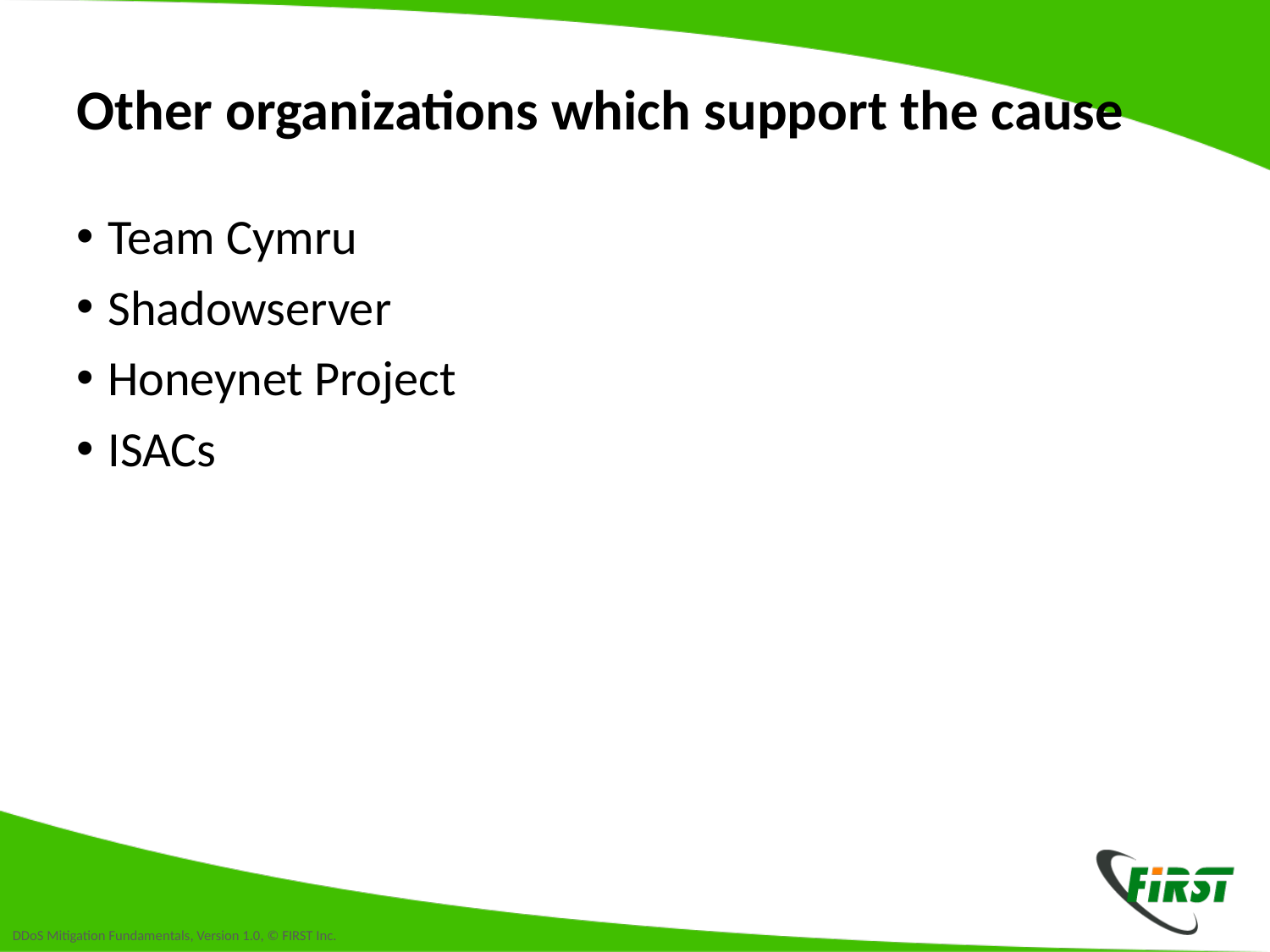

# Other organizations which support the cause
Team Cymru
Shadowserver
Honeynet Project
ISACs